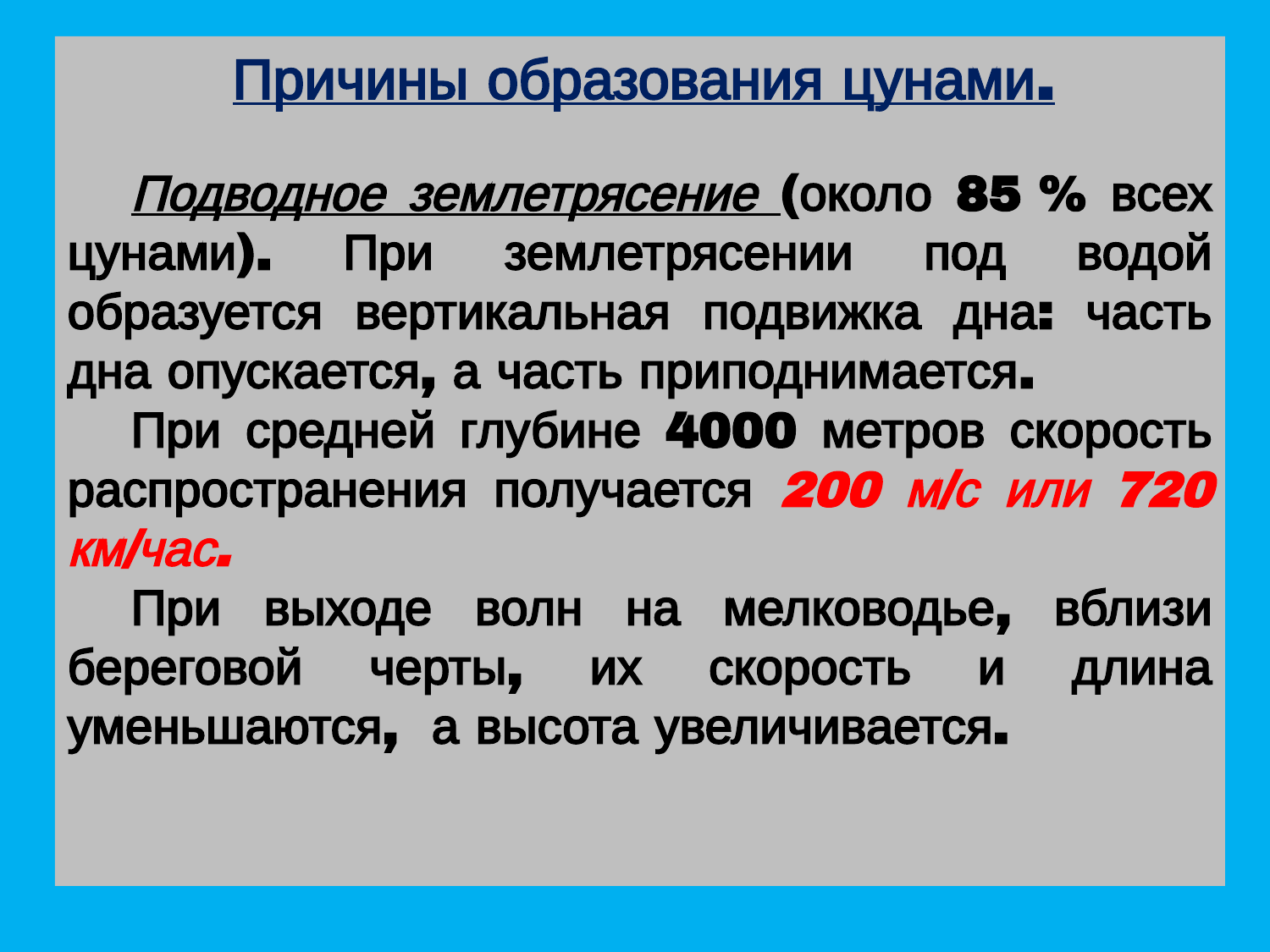

Причины образования цунами.
Подводное землетрясение (около 85 % всех цунами). При землетрясении под водой образуется вертикальная подвижка дна: часть дна опускается, а часть приподнимается.
При средней глубине 4000 метров скорость распространения получается 200 м/с или 720 км/час.
При выходе волн на мелководье, вблизи береговой черты, их скорость и длина уменьшаются,  а высота увеличивается.